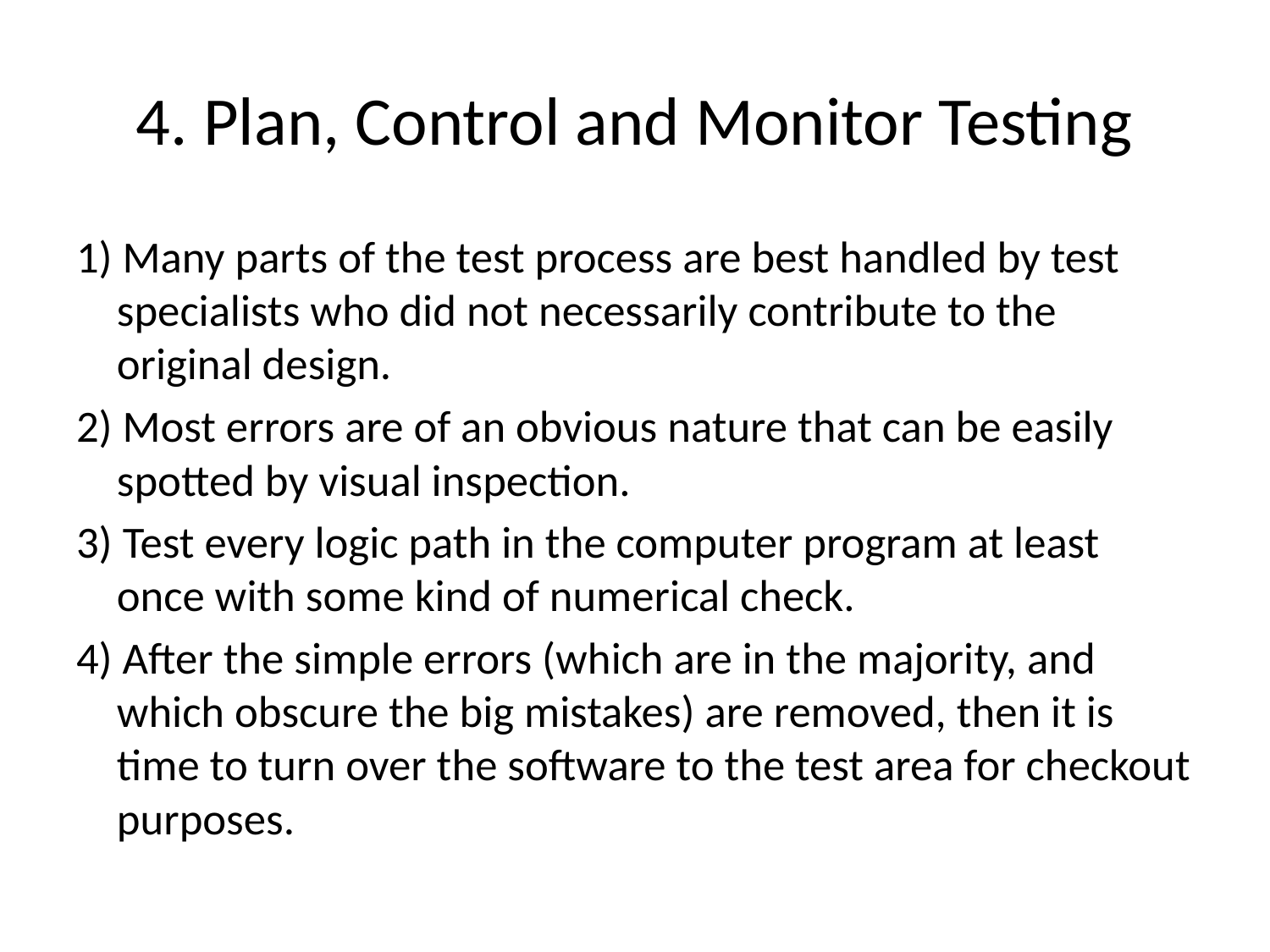

# 4. Plan, Control and Monitor Testing
1) Many parts of the test process are best handled by test specialists who did not necessarily contribute to the original design.
2) Most errors are of an obvious nature that can be easily spotted by visual inspection.
3) Test every logic path in the computer program at least once with some kind of numerical check.
4) After the simple errors (which are in the majority, and which obscure the big mistakes) are removed, then it is time to turn over the software to the test area for checkout purposes.